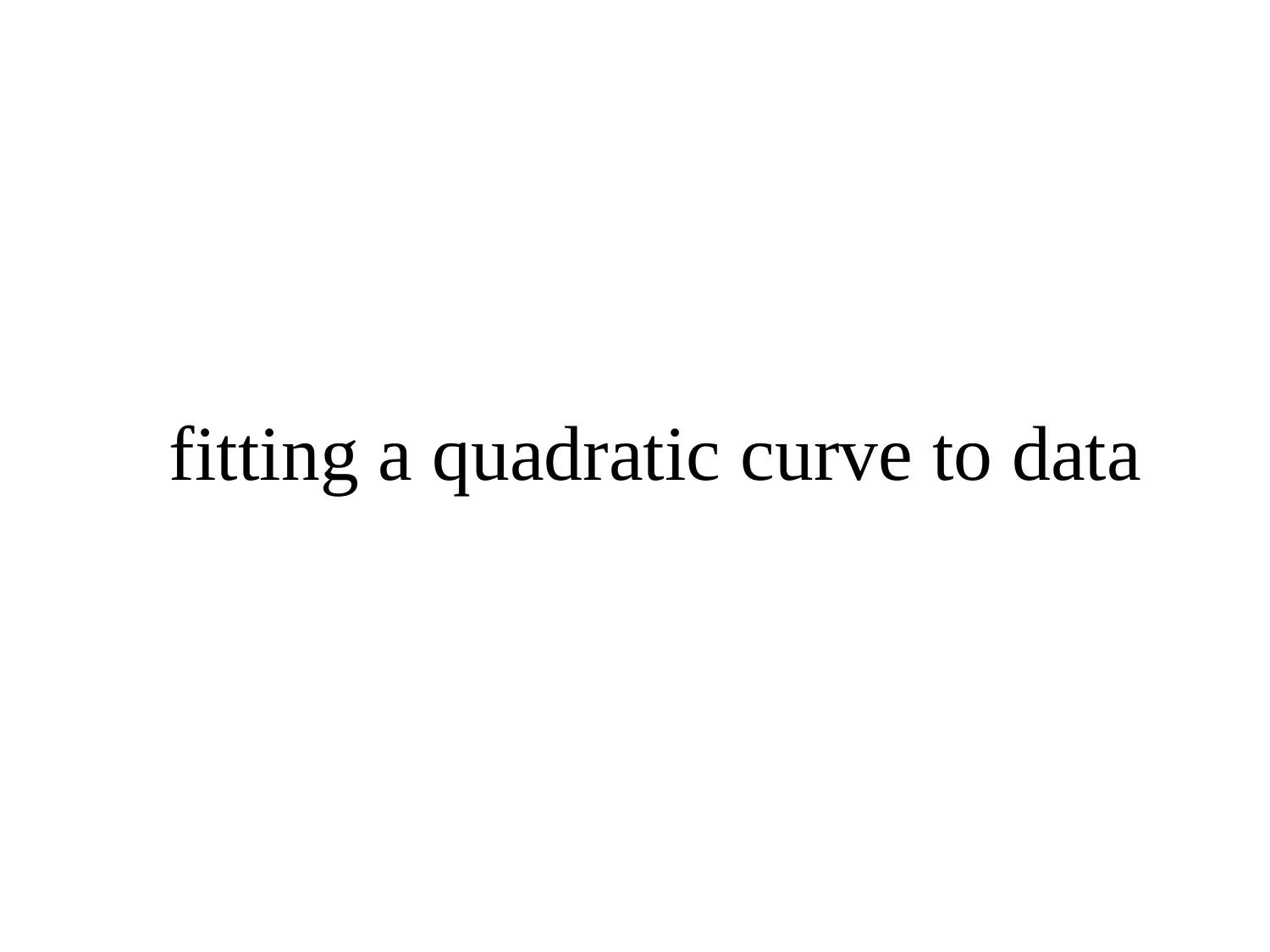

# fitting a quadratic curve to data